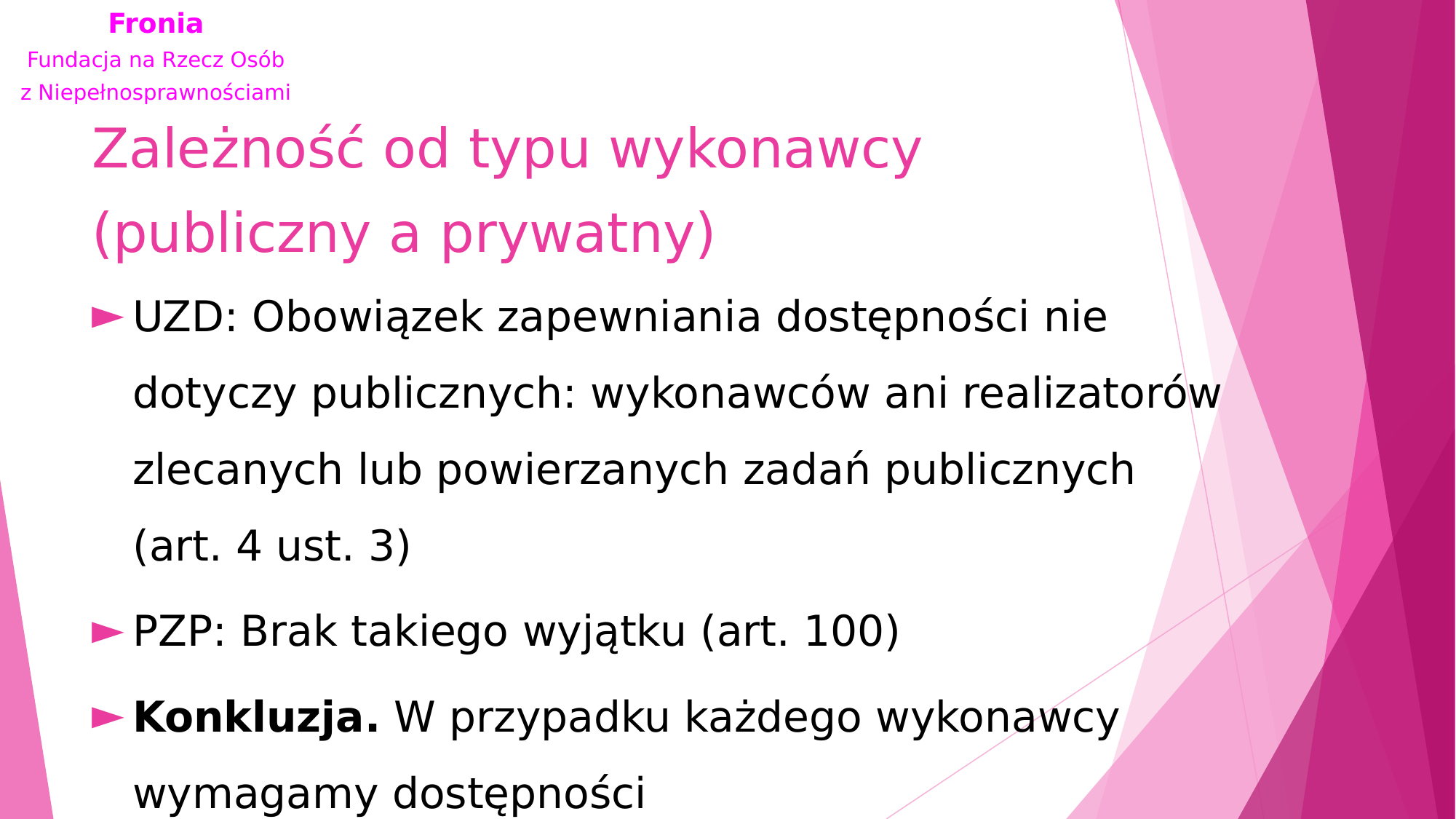

# Zależność od typu wykonawcy (publiczny a prywatny)
UZD: Obowiązek zapewniania dostępności nie dotyczy publicznych: wykonawców ani realizatorów zlecanych lub powierzanych zadań publicznych (art. 4 ust. 3)
PZP: Brak takiego wyjątku (art. 100)
Konkluzja. W przypadku każdego wykonawcy wymagamy dostępności